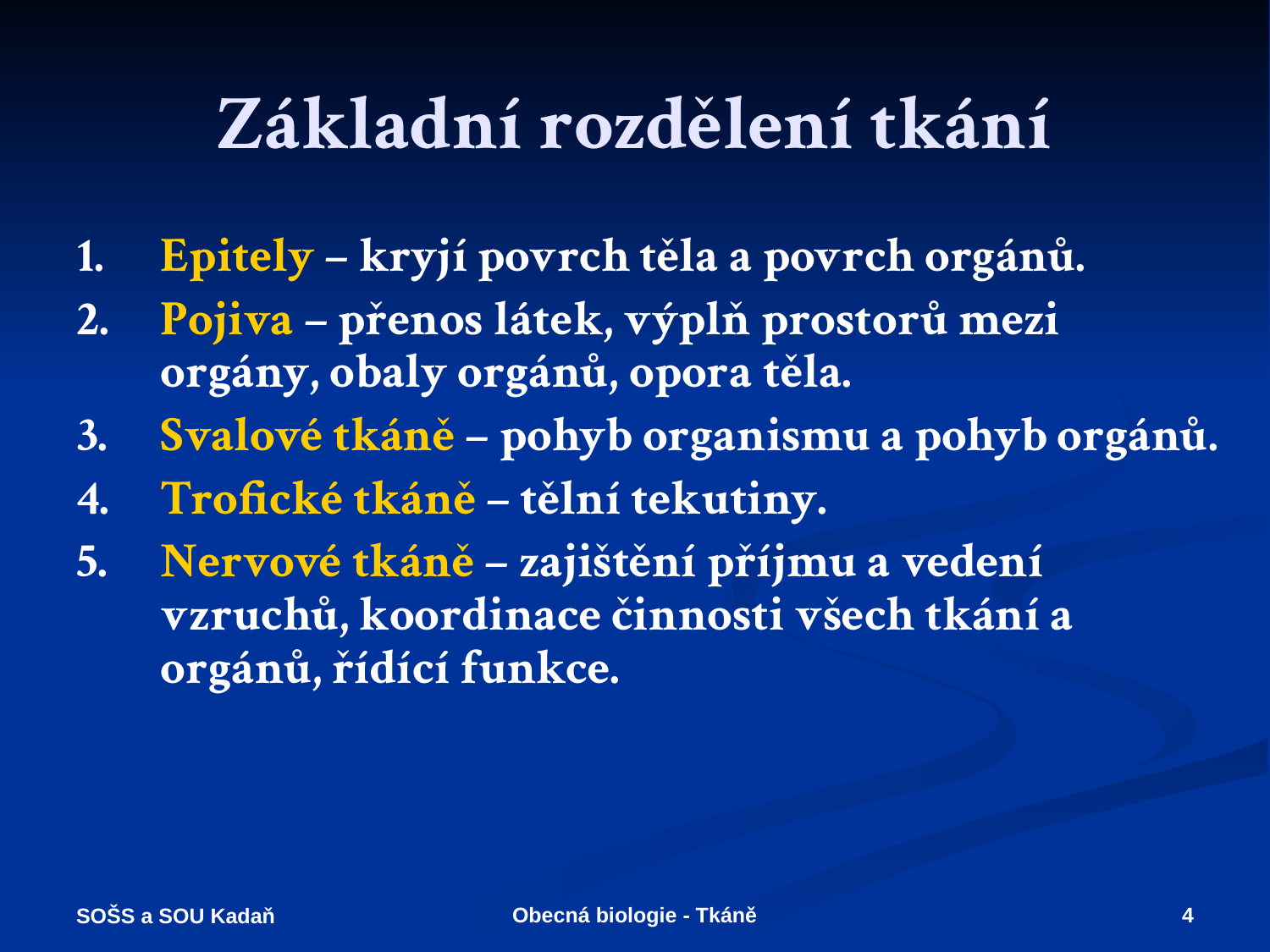

# Základní rozdělení tkání
Epitely – kryjí povrch těla a povrch orgánů.
Pojiva – přenos látek, výplň prostorů mezi orgány, obaly orgánů, opora těla.
Svalové tkáně – pohyb organismu a pohyb orgánů.
Trofické tkáně – tělní tekutiny.
Nervové tkáně – zajištění příjmu a vedení vzruchů, koordinace činnosti všech tkání a orgánů, řídící funkce.
Obecná biologie - Tkáně
4
SOŠS a SOU Kadaň